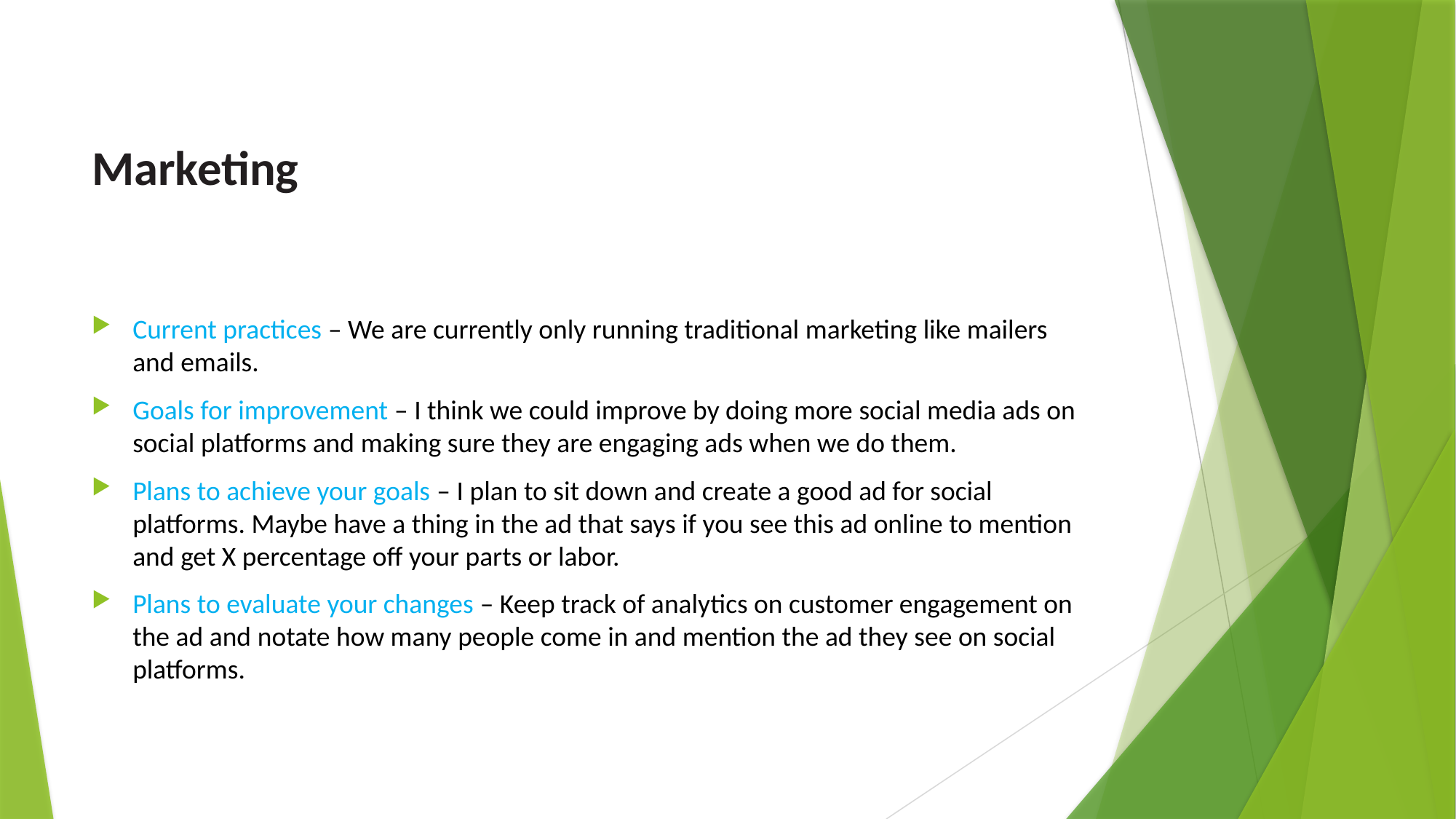

# Marketing

Current practices – We are currently only running traditional marketing like mailers and emails.
Goals for improvement – I think we could improve by doing more social media ads on social platforms and making sure they are engaging ads when we do them.
Plans to achieve your goals – I plan to sit down and create a good ad for social platforms. Maybe have a thing in the ad that says if you see this ad online to mention and get X percentage off your parts or labor.
Plans to evaluate your changes – Keep track of analytics on customer engagement on the ad and notate how many people come in and mention the ad they see on social platforms.